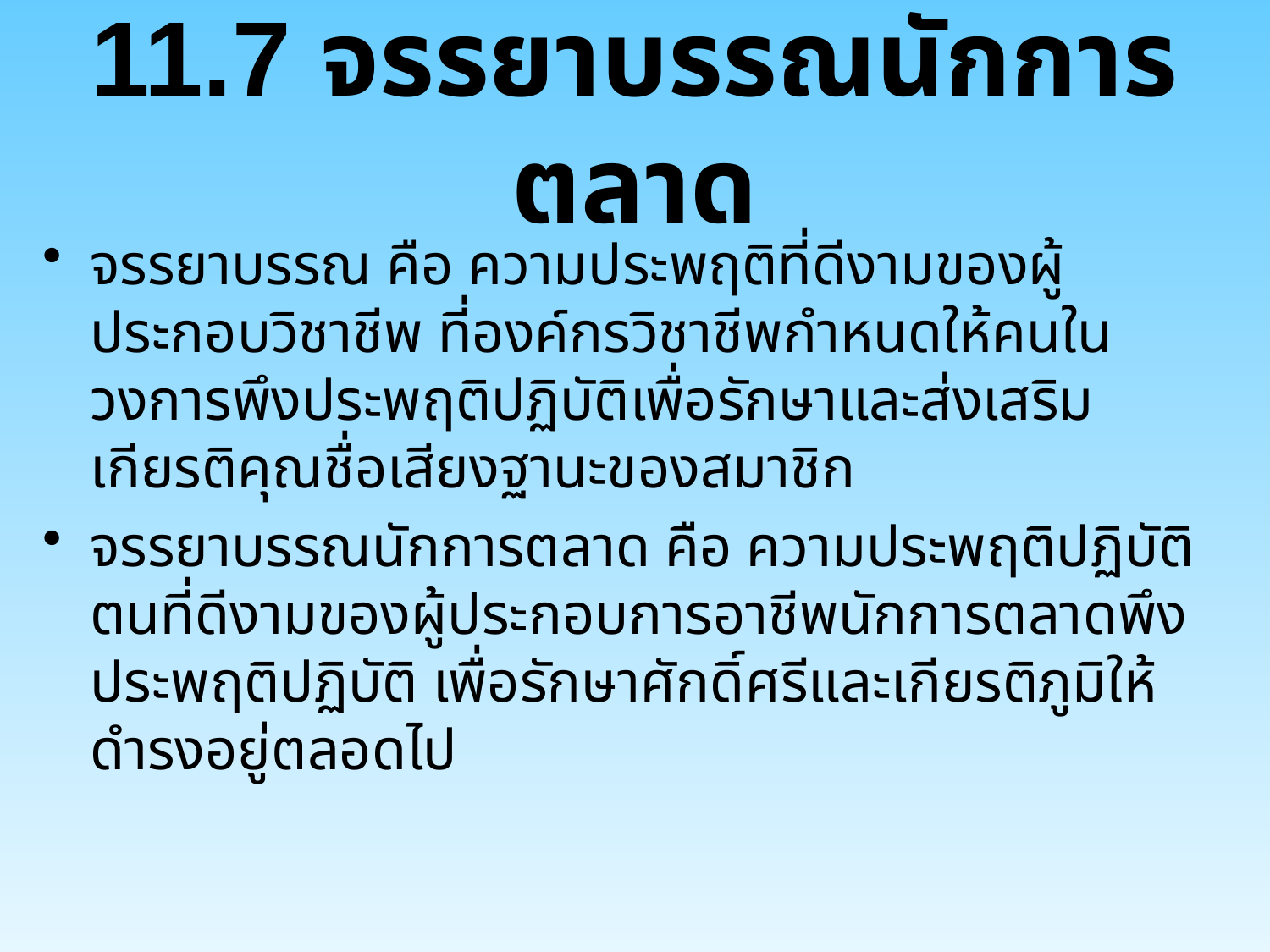

# 11.7 จรรยาบรรณนักการตลาด
จรรยาบรรณ คือ ความประพฤติที่ดีงามของผู้ประกอบวิชาชีพ ที่องค์กรวิชาชีพกำหนดให้คนในวงการพึงประพฤติปฏิบัติเพื่อรักษาและส่งเสริมเกียรติคุณชื่อเสียงฐานะของสมาชิก
จรรยาบรรณนักการตลาด คือ ความประพฤติปฏิบัติตนที่ดีงามของผู้ประกอบการอาชีพนักการตลาดพึงประพฤติปฏิบัติ เพื่อรักษาศักดิ์ศรีและเกียรติภูมิให้ดำรงอยู่ตลอดไป